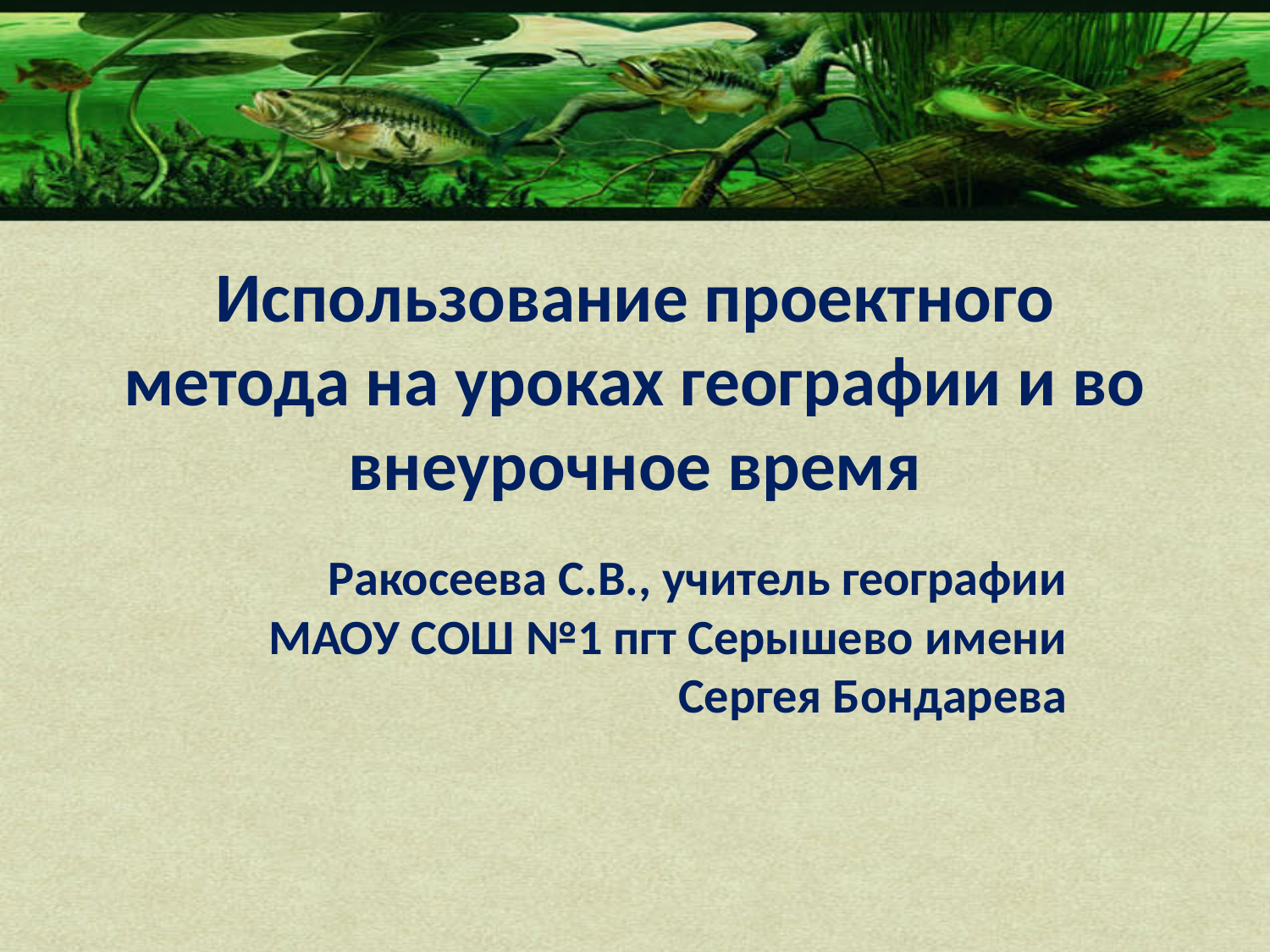

# Использование проектного метода на уроках географии и во внеурочное время
Ракосеева С.В., учитель географии МАОУ СОШ №1 пгт Серышево имени Сергея Бондарева